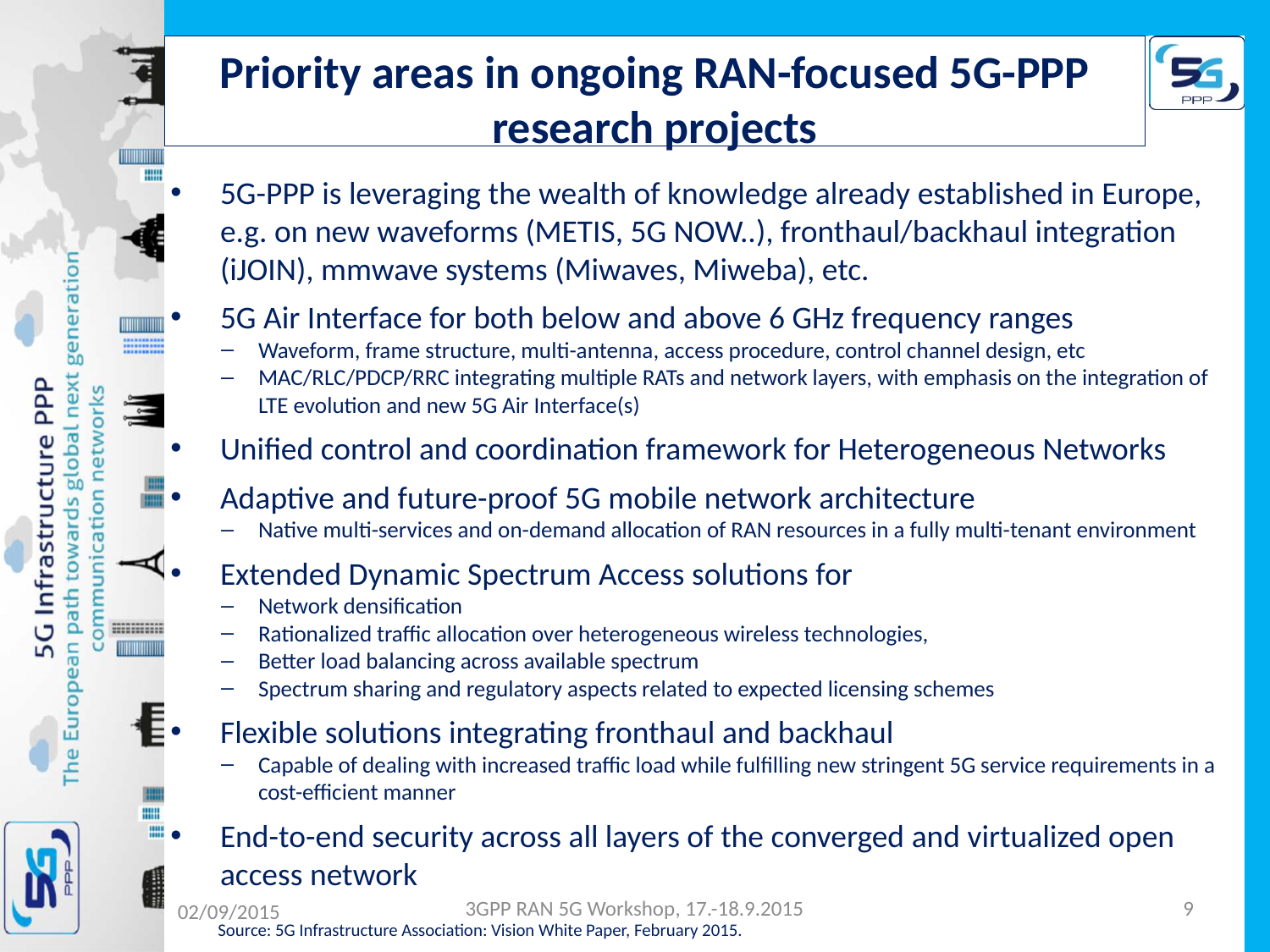

# Priority areas in ongoing RAN-focused 5G-PPP research projects
5G-PPP is leveraging the wealth of knowledge already established in Europe, e.g. on new waveforms (METIS, 5G NOW..), fronthaul/backhaul integration (iJOIN), mmwave systems (Miwaves, Miweba), etc.
5G Air Interface for both below and above 6 GHz frequency ranges
Waveform, frame structure, multi-antenna, access procedure, control channel design, etc
MAC/RLC/PDCP/RRC integrating multiple RATs and network layers, with emphasis on the integration of LTE evolution and new 5G Air Interface(s)
Unified control and coordination framework for Heterogeneous Networks
Adaptive and future-proof 5G mobile network architecture
Native multi-services and on-demand allocation of RAN resources in a fully multi-tenant environment
Extended Dynamic Spectrum Access solutions for
Network densification
Rationalized traffic allocation over heterogeneous wireless technologies,
Better load balancing across available spectrum
Spectrum sharing and regulatory aspects related to expected licensing schemes
Flexible solutions integrating fronthaul and backhaul
Capable of dealing with increased traffic load while fulfilling new stringent 5G service requirements in a cost-efficient manner
End-to-end security across all layers of the converged and virtualized open access network
3GPP RAN 5G Workshop, 17.-18.9.2015
9
02/09/2015
Source: 5G Infrastructure Association: Vision White Paper, February 2015.